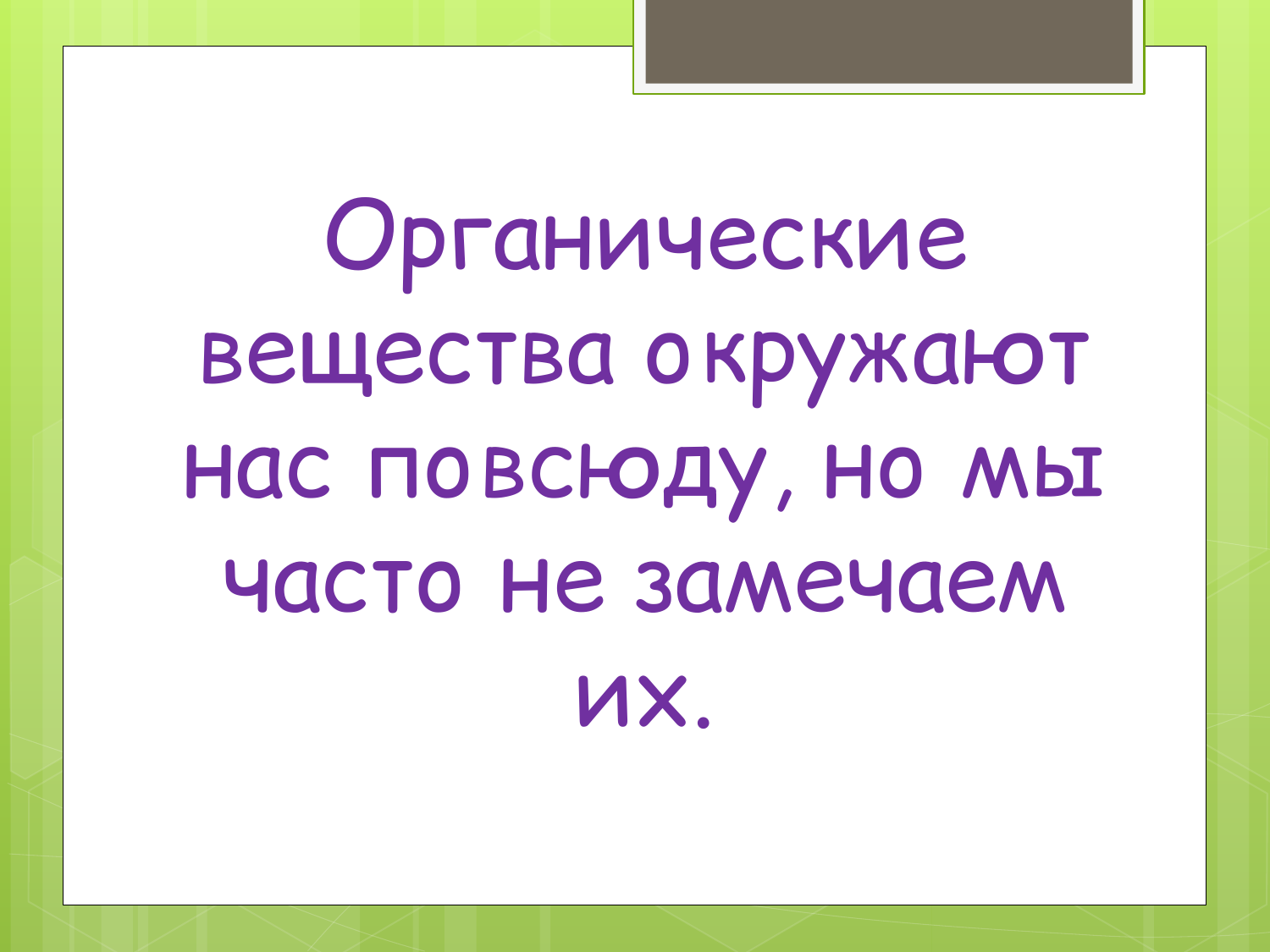

Органические вещества окружают нас повсюду, но мы часто не замечаем их.